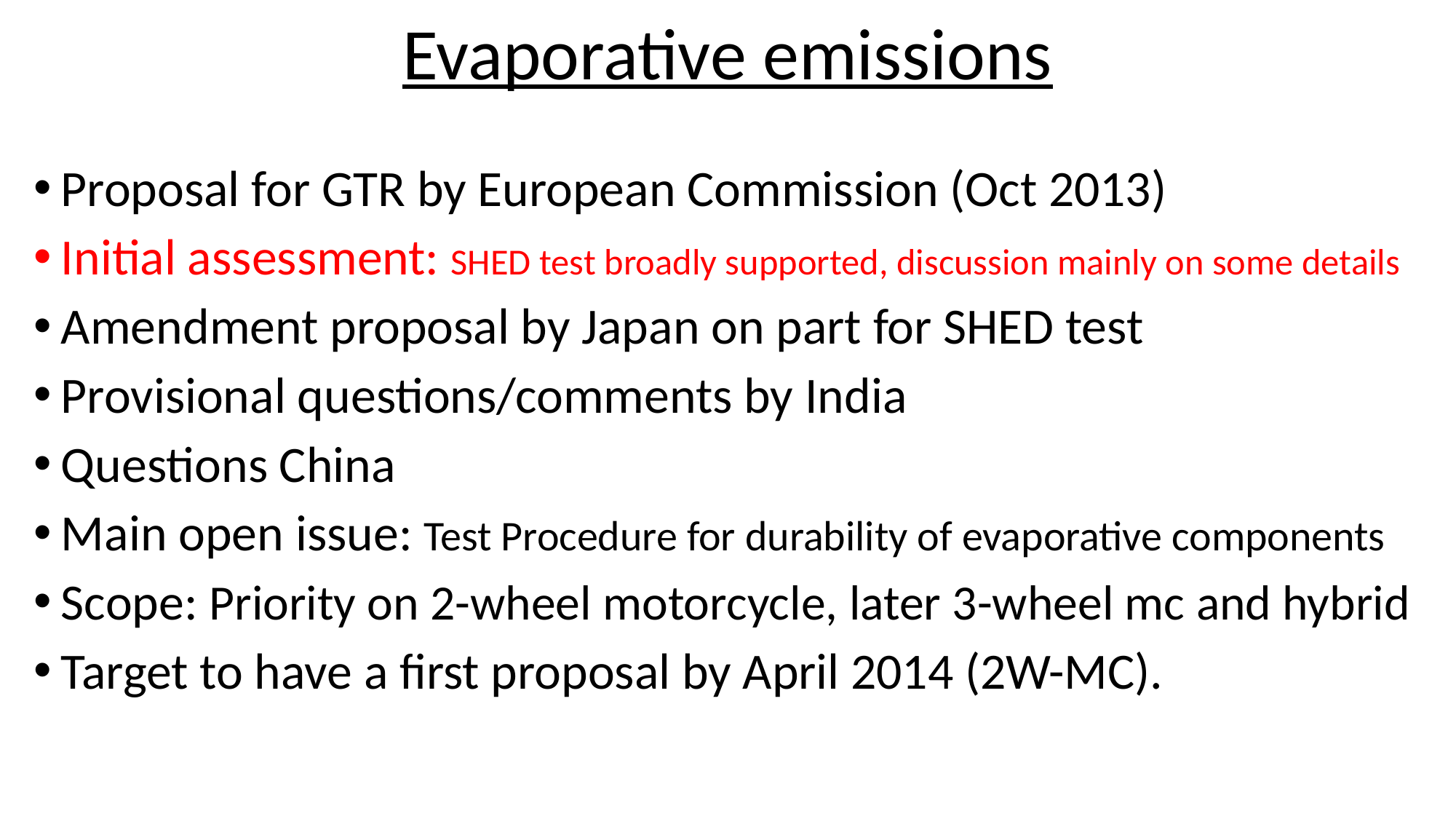

# Evaporative emissions
Proposal for GTR by European Commission (Oct 2013)
Initial assessment: SHED test broadly supported, discussion mainly on some details
Amendment proposal by Japan on part for SHED test
Provisional questions/comments by India
Questions China
Main open issue: Test Procedure for durability of evaporative components
Scope: Priority on 2-wheel motorcycle, later 3-wheel mc and hybrid
Target to have a first proposal by April 2014 (2W-MC).